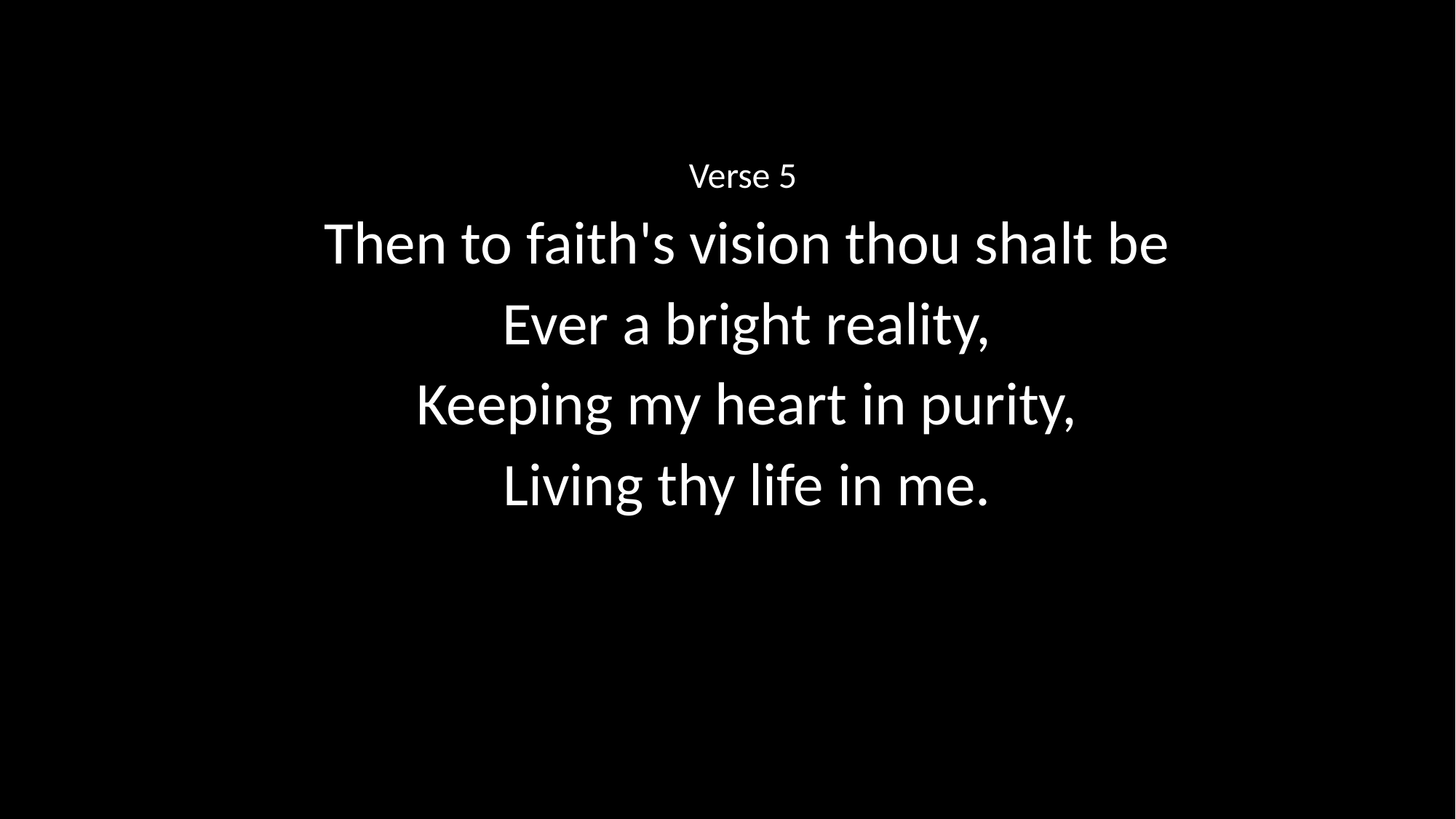

Verse 5
Then to faith's vision thou shalt be
Ever a bright reality,
Keeping my heart in purity,
Living thy life in me.